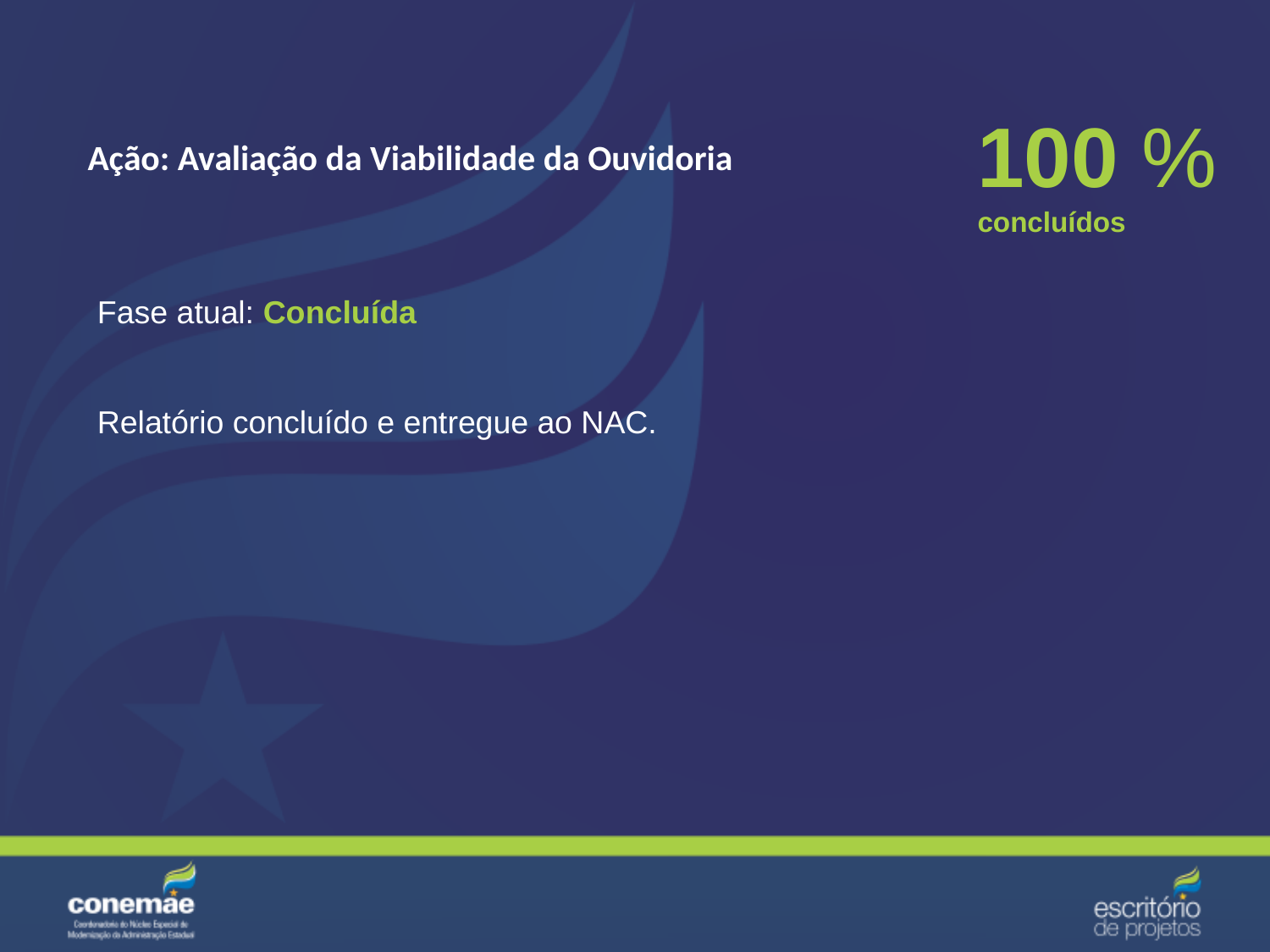

# Ação: Avaliação da Viabilidade da Ouvidoria
100 %
concluídos
Fase atual: Concluída
Relatório concluído e entregue ao NAC.